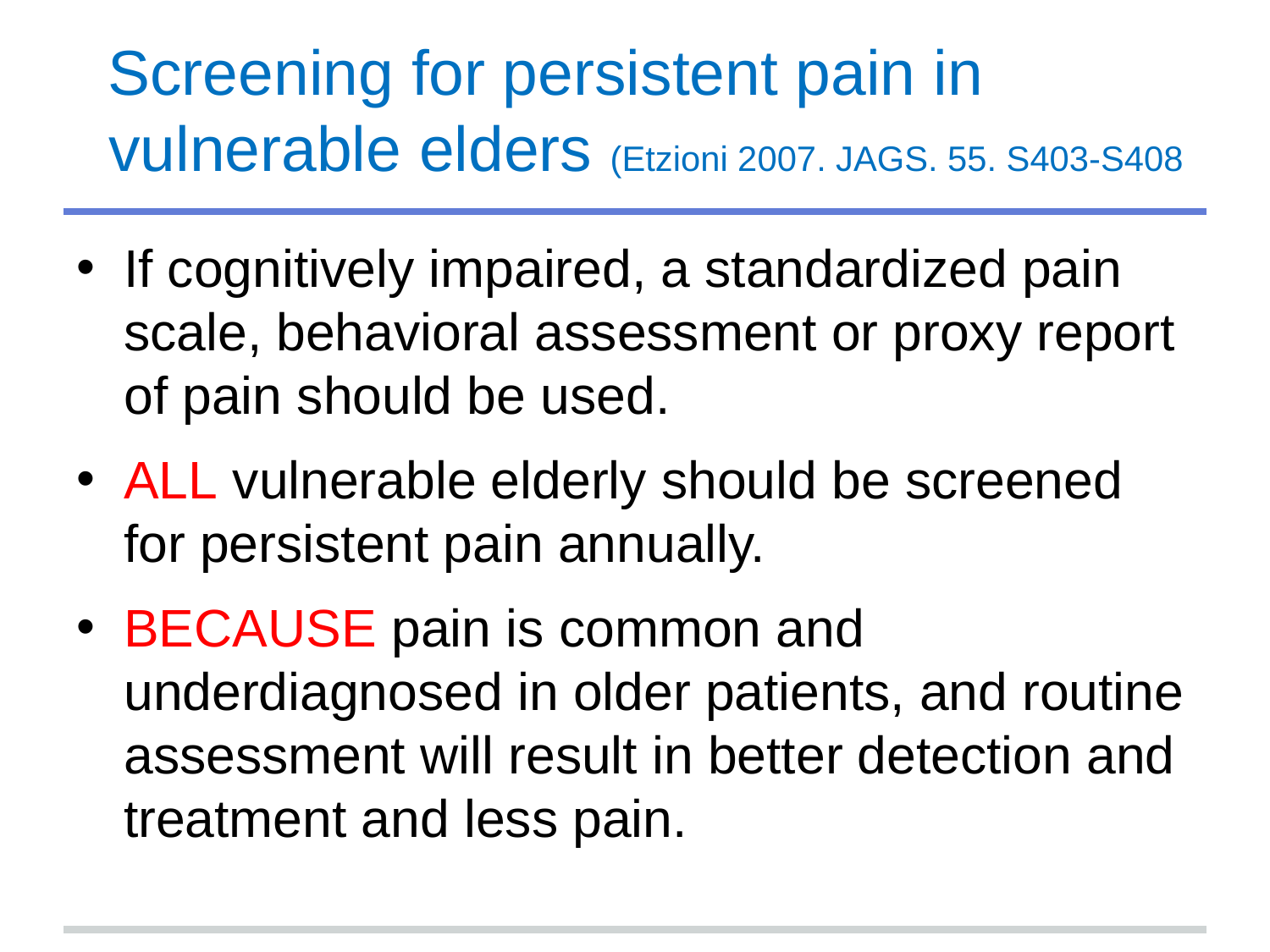

# Screening for persistent pain in vulnerable elders (Etzioni 2007. JAGS. 55. S403-S408
If cognitively impaired, a standardized pain scale, behavioral assessment or proxy report of pain should be used.
ALL vulnerable elderly should be screened for persistent pain annually.
BECAUSE pain is common and underdiagnosed in older patients, and routine assessment will result in better detection and treatment and less pain.